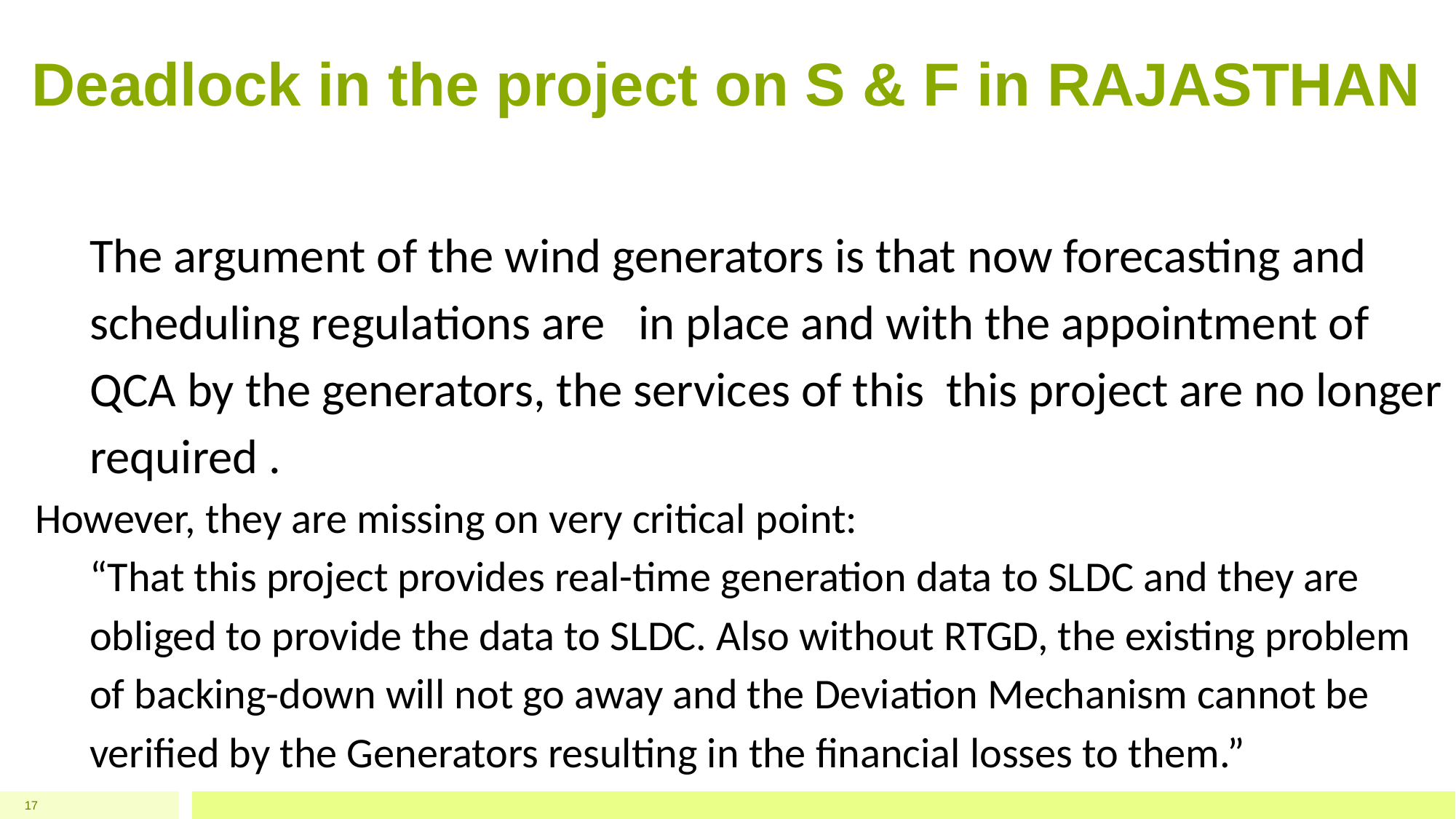

# Deadlock in the project on S & F in RAJASTHAN
The argument of the wind generators is that now forecasting and scheduling regulations are   in place and with the appointment of QCA by the generators, the services of this  this project are no longer required .
However, they are missing on very critical point:
“That this project provides real-time generation data to SLDC and they are obliged to provide the data to SLDC. Also without RTGD, the existing problem of backing-down will not go away and the Deviation Mechanism cannot be verified by the Generators resulting in the financial losses to them.”
17